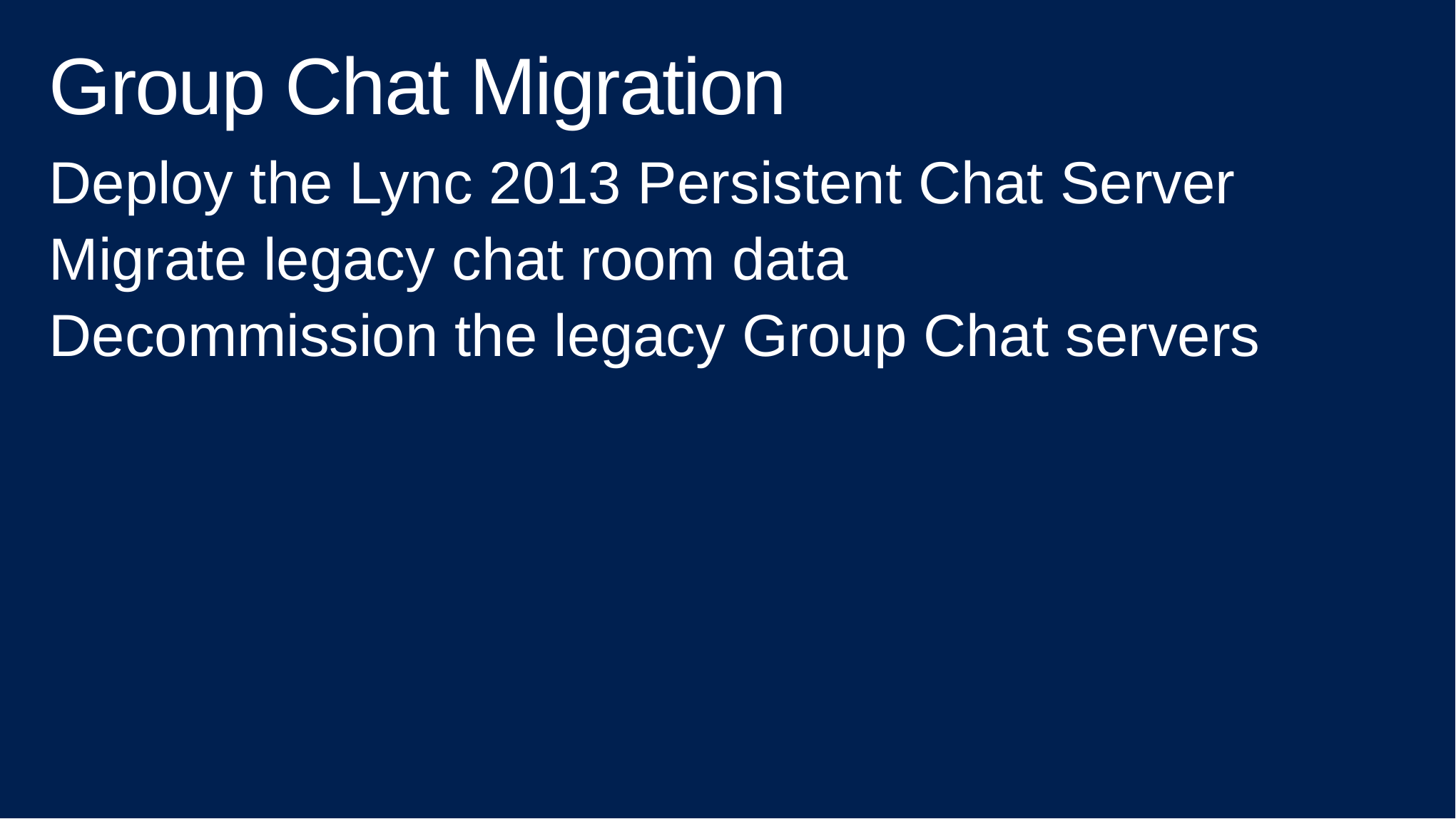

# Group Chat Migration
Deploy the Lync 2013 Persistent Chat Server
Migrate legacy chat room data
Decommission the legacy Group Chat servers